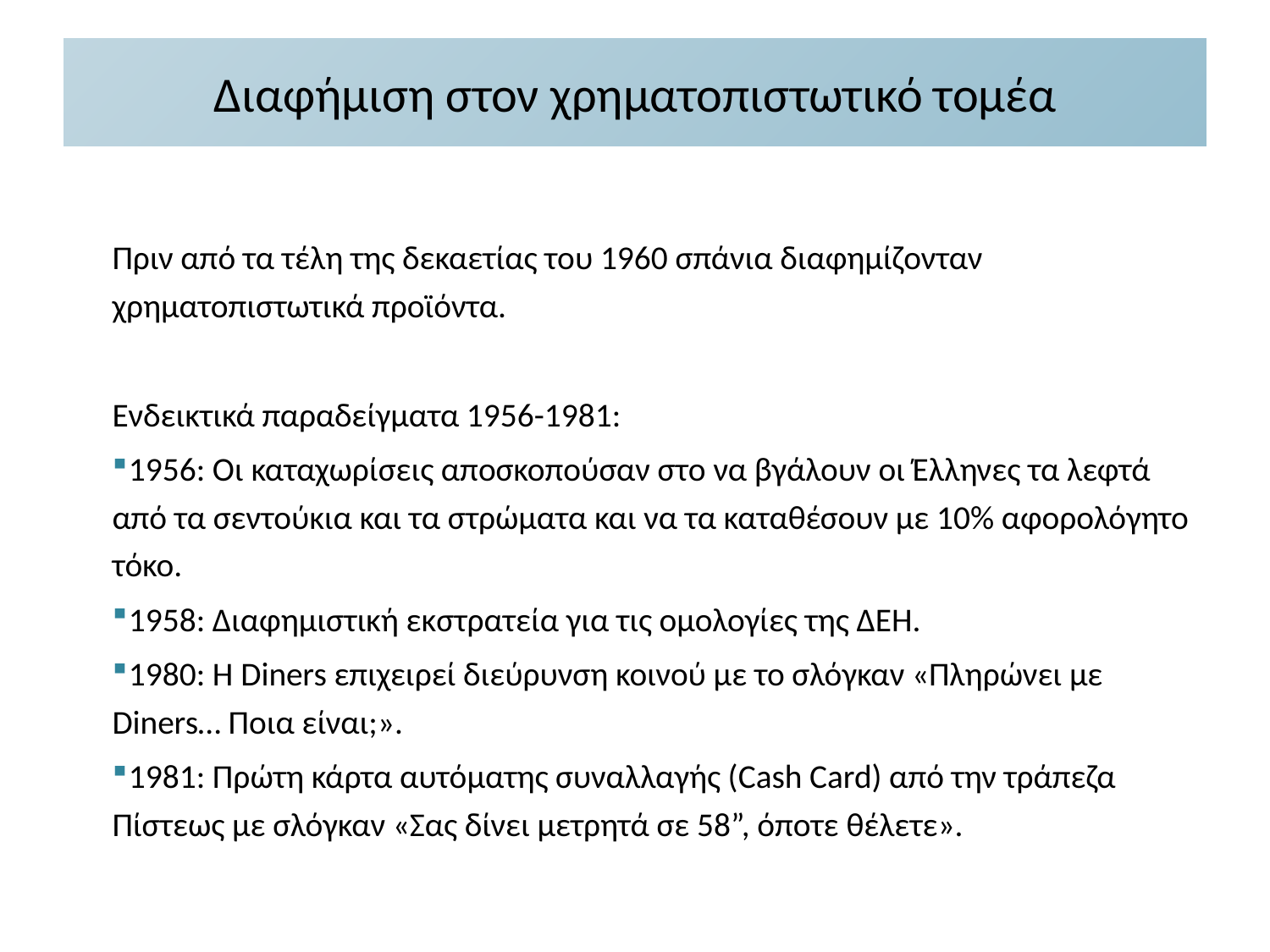

# Διαφήμιση στον χρηματοπιστωτικό τομέα
Πριν από τα τέλη της δεκαετίας του 1960 σπάνια διαφημίζονταν χρηματοπιστωτικά προϊόντα.

Ενδεικτικά παραδείγματα 1956-1981:
 1956: Οι καταχωρίσεις αποσκοπούσαν στο να βγάλουν οι Έλληνες τα λεφτά από τα σεντούκια και τα στρώματα και να τα καταθέσουν με 10% αφορολόγητο τόκο.
 1958: Διαφημιστική εκστρατεία για τις ομολογίες της ΔΕΗ.
 1980: Η Diners επιχειρεί διεύρυνση κοινού με το σλόγκαν «Πληρώνει με Diners… Ποια είναι;».
 1981: Πρώτη κάρτα αυτόματης συναλλαγής (Cash Card) από την τράπεζα Πίστεως με σλόγκαν «Σας δίνει μετρητά σε 58”, όποτε θέλετε».